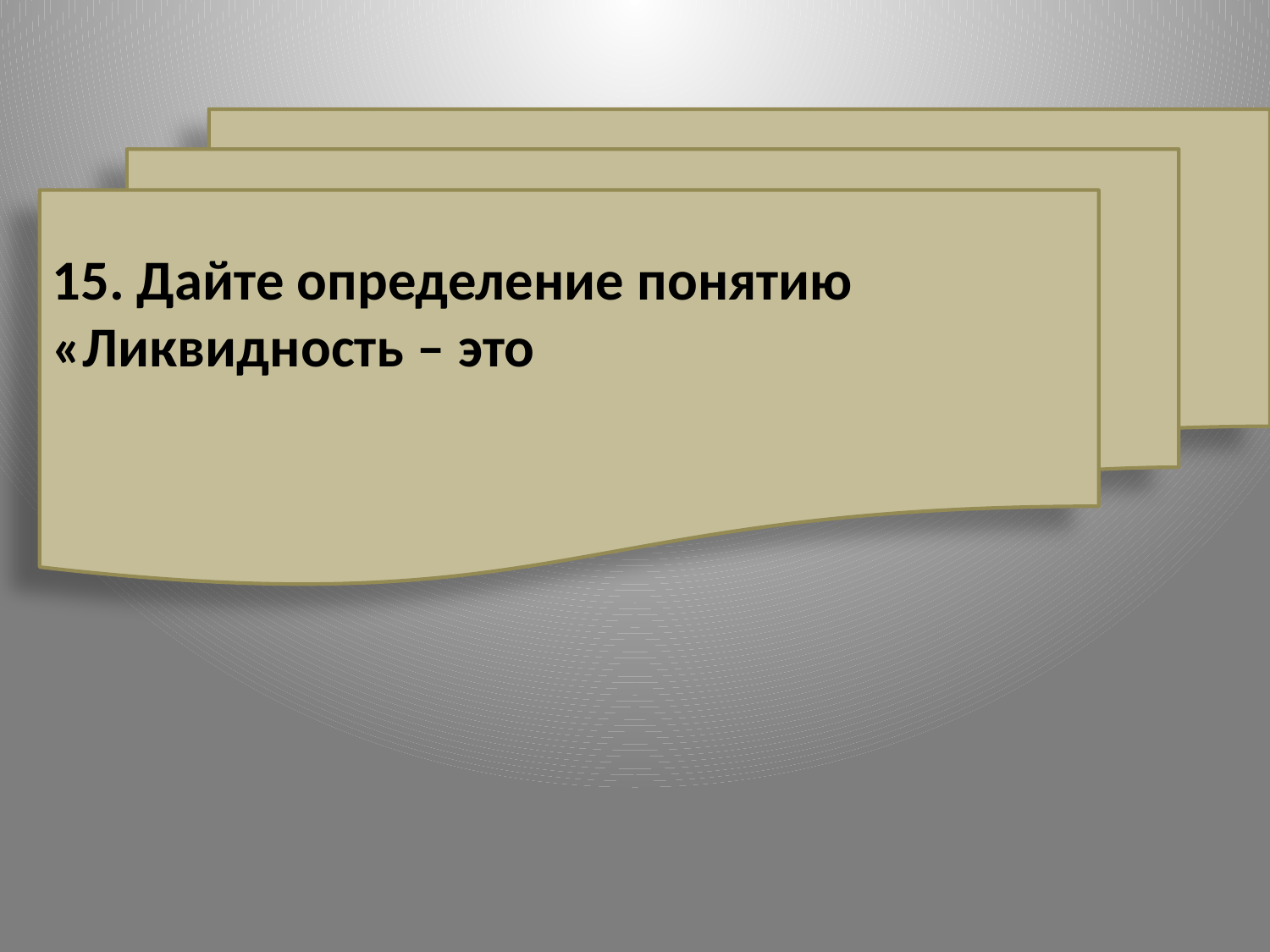

15. Дайте определение понятию «Ликвидность – это